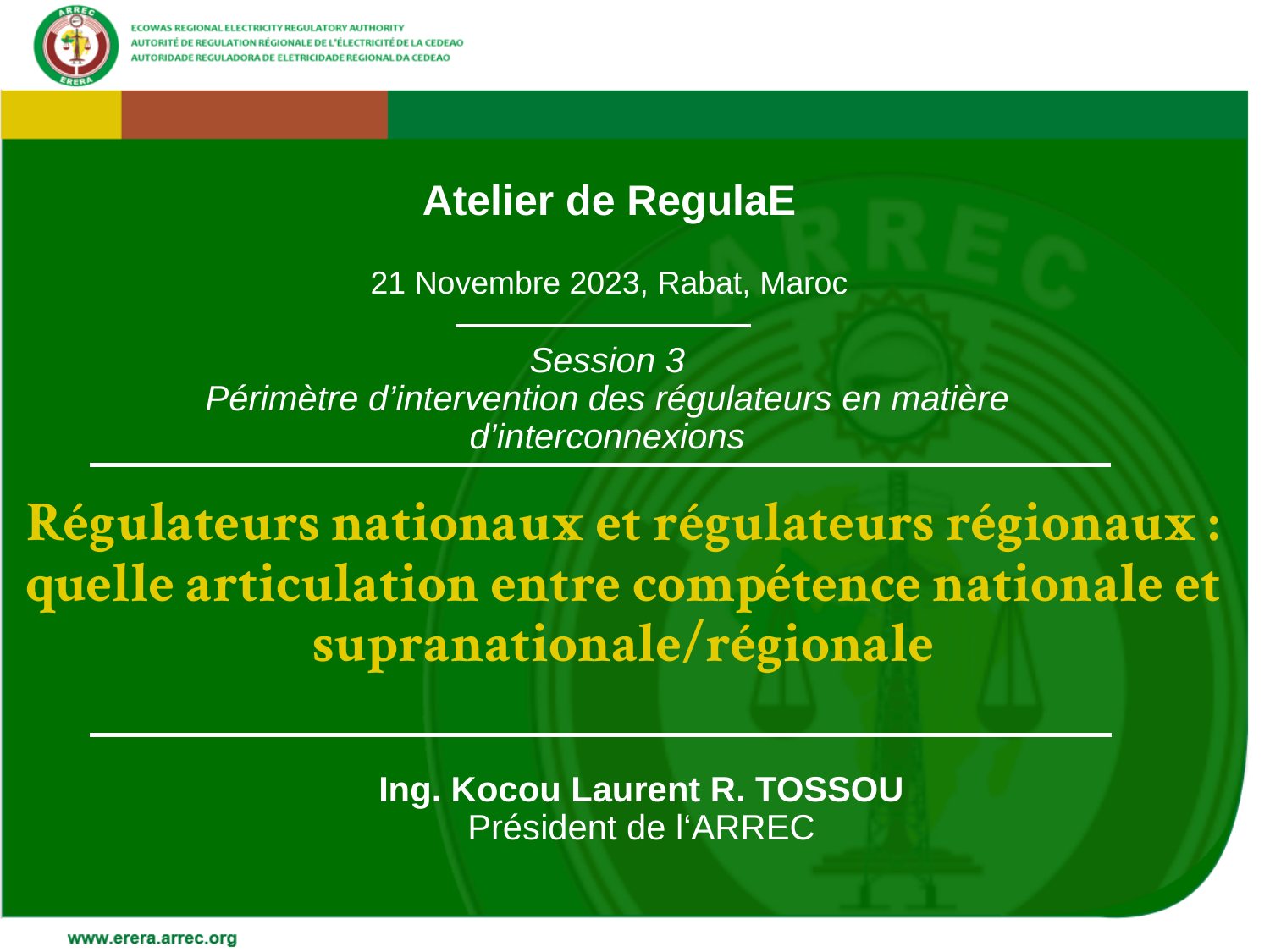

Atelier de RegulaE

 21 Novembre 2023, Rabat, Maroc
# Session 3 Périmètre d’intervention des régulateurs en matière d’interconnexions
Régulateurs nationaux et régulateurs régionaux : quelle articulation entre compétence nationale et supranationale/régionale
Ing. Kocou Laurent R. TOSSOU
Président de l‘ARREC